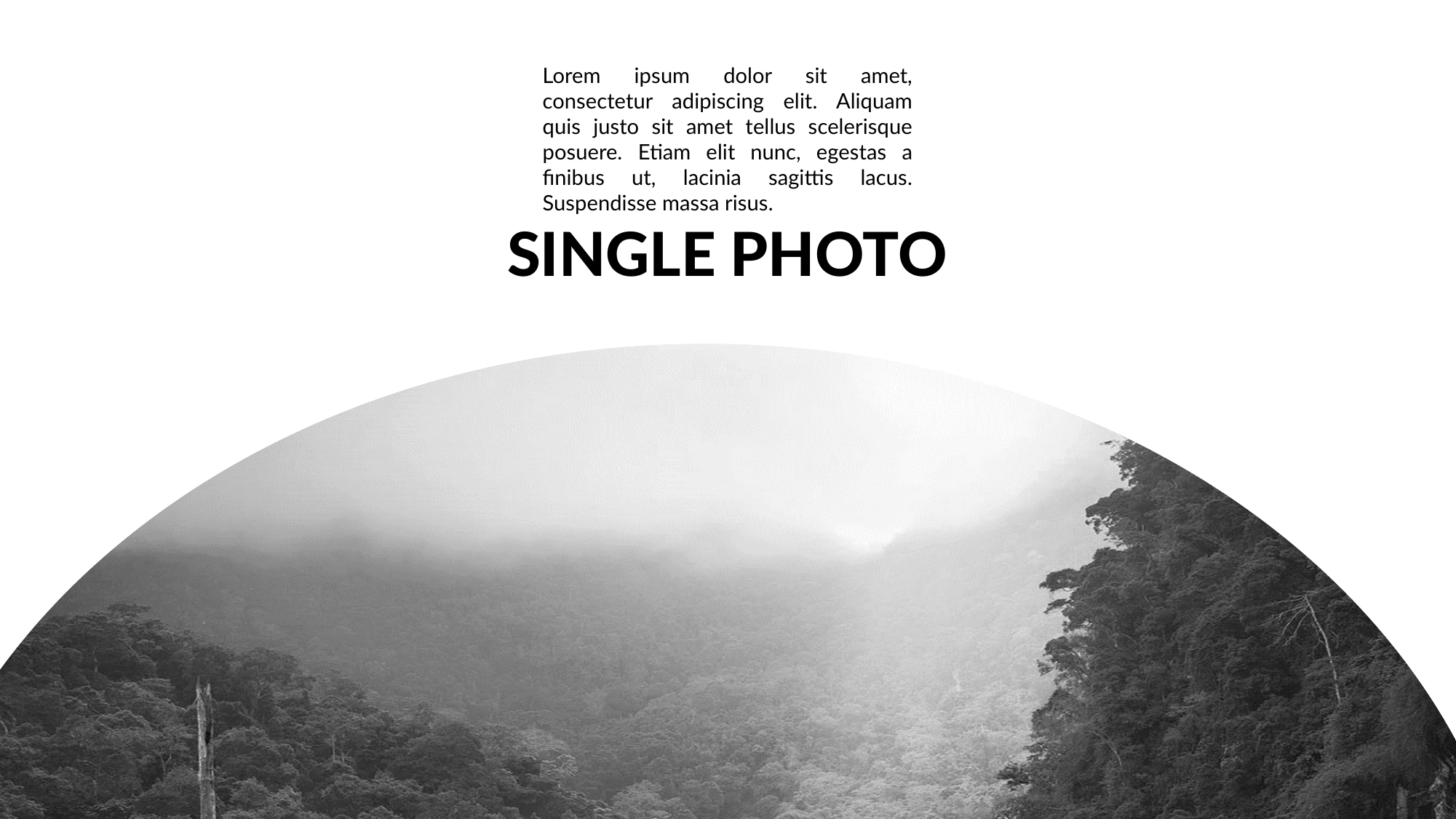

Lorem ipsum dolor sit amet, consectetur adipiscing elit. Aliquam quis justo sit amet tellus scelerisque posuere. Etiam elit nunc, egestas a finibus ut, lacinia sagittis lacus. Suspendisse massa risus.
SINGLE PHOTO